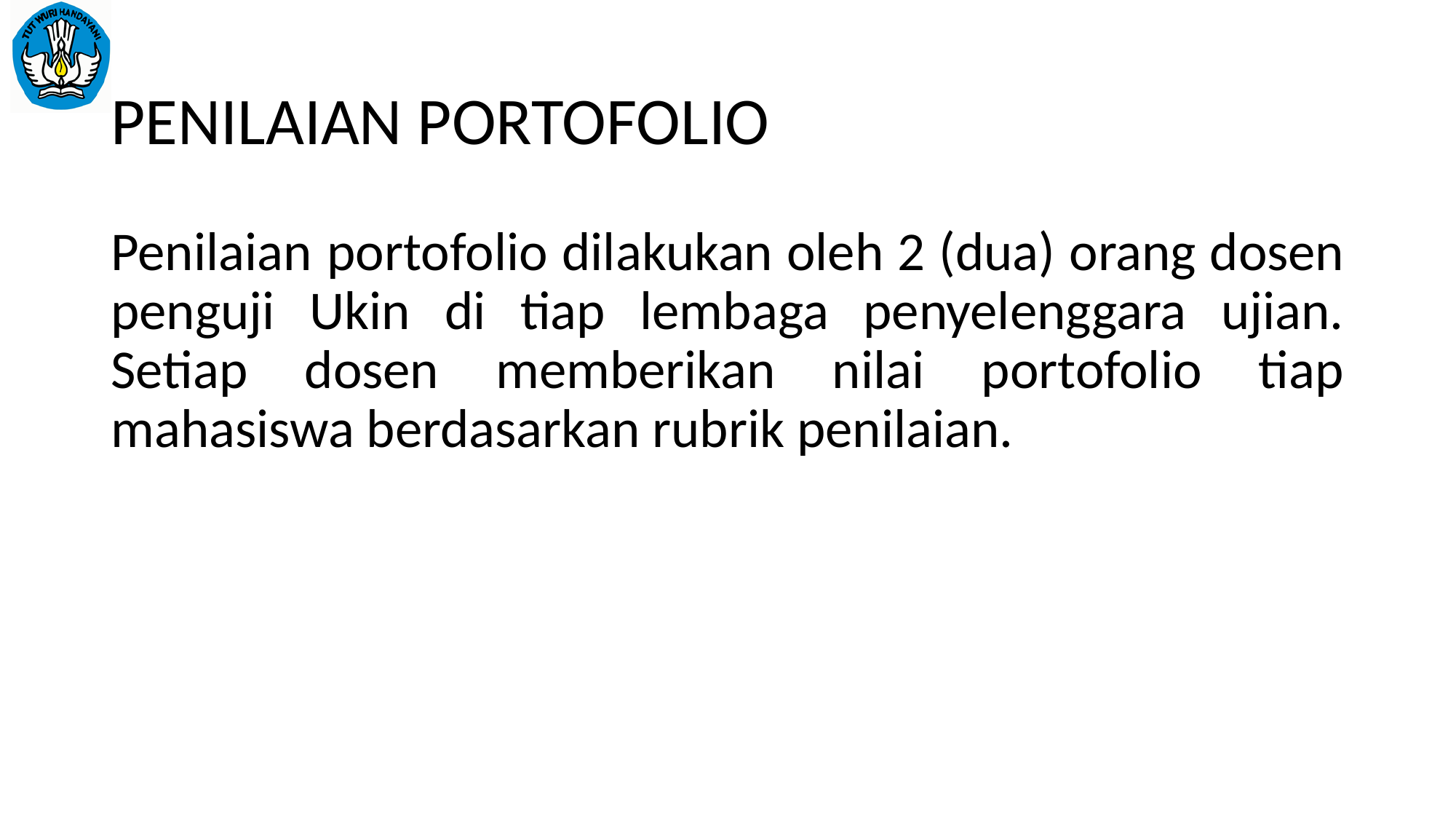

# PENILAIAN PORTOFOLIO
Penilaian portofolio dilakukan oleh 2 (dua) orang dosen penguji Ukin di tiap lembaga penyelenggara ujian. Setiap dosen memberikan nilai portofolio tiap mahasiswa berdasarkan rubrik penilaian.